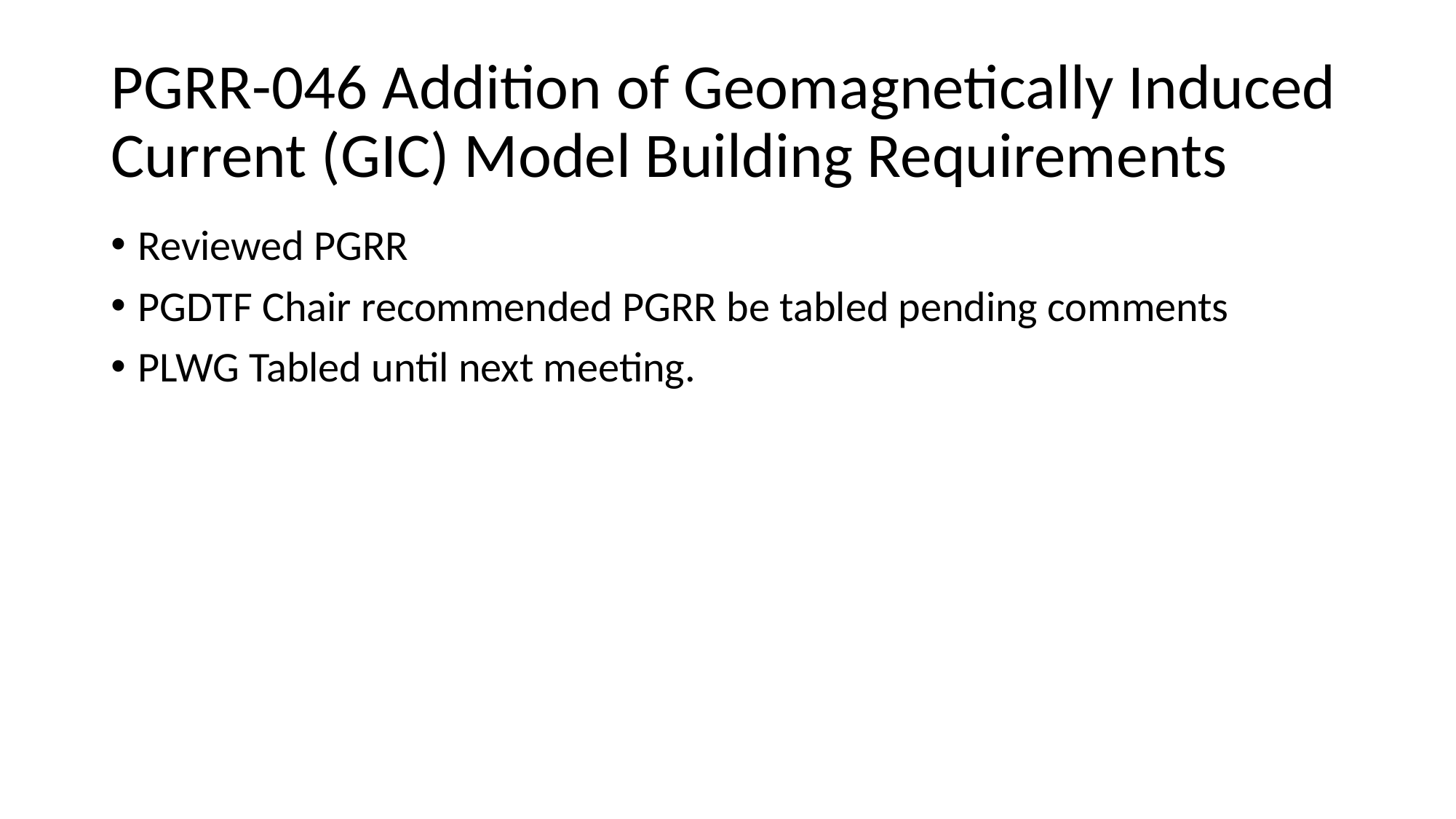

# PGRR-046 Addition of Geomagnetically Induced Current (GIC) Model Building Requirements
Reviewed PGRR
PGDTF Chair recommended PGRR be tabled pending comments
PLWG Tabled until next meeting.